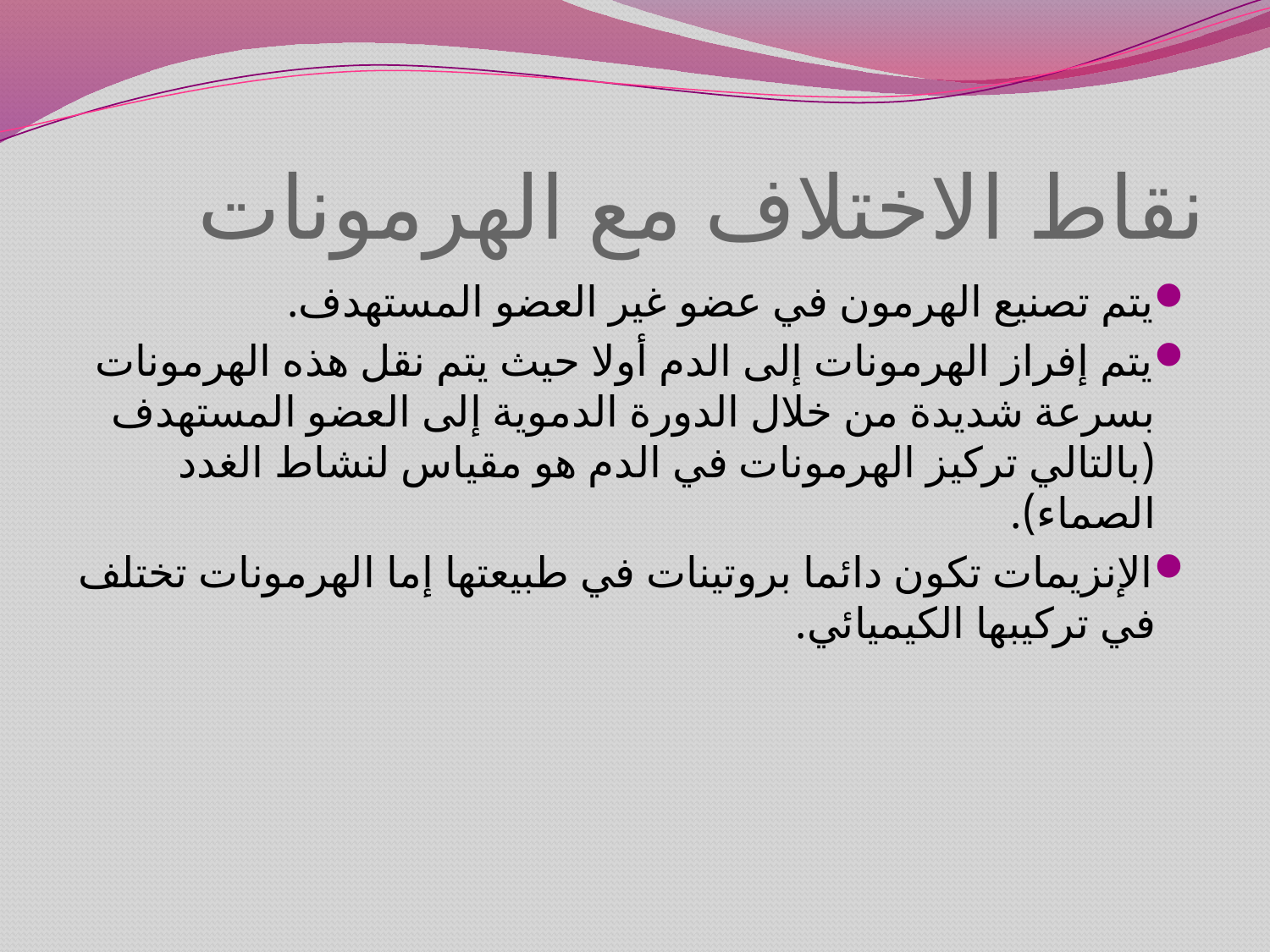

# نقاط الاختلاف مع الهرمونات
يتم تصنيع الهرمون في عضو غير العضو المستهدف.
يتم إفراز الهرمونات إلى الدم أولا حيث يتم نقل هذه الهرمونات بسرعة شديدة من خلال الدورة الدموية إلى العضو المستهدف (بالتالي تركيز الهرمونات في الدم هو مقياس لنشاط الغدد الصماء).
الإنزيمات تكون دائما بروتينات في طبيعتها إما الهرمونات تختلف في تركيبها الكيميائي.